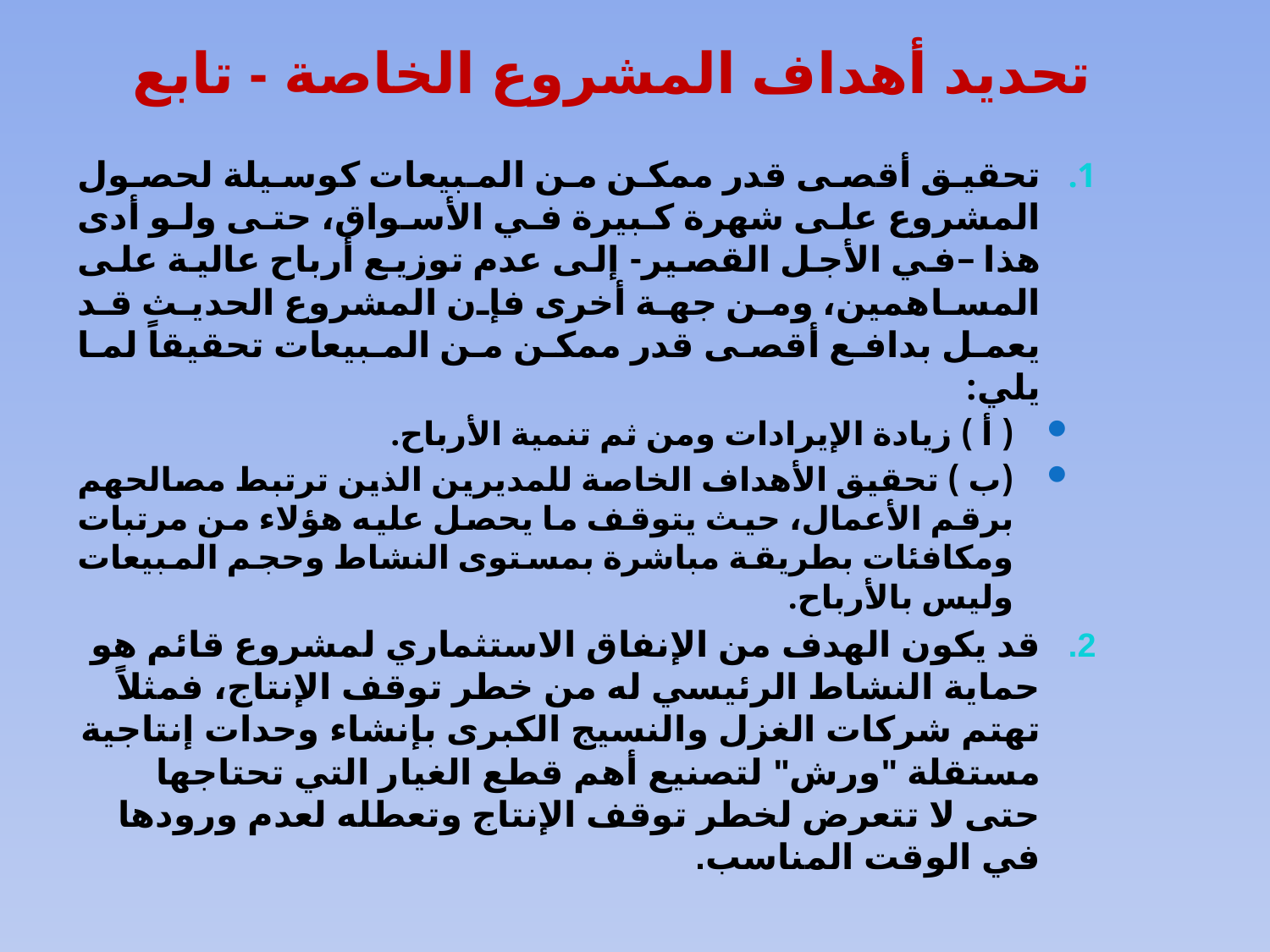

# تحديد أهداف المشروع الخاصة - تابع
تحقيق أقصى قدر ممكن من المبيعات كوسيلة لحصول المشروع على شهرة كبيرة في الأسواق، حتى ولو أدى هذا –في الأجل القصير- إلى عدم توزيع أرباح عالية على المساهمين، ومن جهة أخرى فإن المشروع الحديث قد يعمل بدافع أقصى قدر ممكن من المبيعات تحقيقاً لما يلي:
( أ ) زيادة الإيرادات ومن ثم تنمية الأرباح.
(ب ) تحقيق الأهداف الخاصة للمديرين الذين ترتبط مصالحهم برقم الأعمال، حيث يتوقف ما يحصل عليه هؤلاء من مرتبات ومكافئات بطريقة مباشرة بمستوى النشاط وحجم المبيعات وليس بالأرباح.
قد يكون الهدف من الإنفاق الاستثماري لمشروع قائم هو حماية النشاط الرئيسي له من خطر توقف الإنتاج، فمثلاً تهتم شركات الغزل والنسيج الكبرى بإنشاء وحدات إنتاجية مستقلة "ورش" لتصنيع أهم قطع الغيار التي تحتاجها حتى لا تتعرض لخطر توقف الإنتاج وتعطله لعدم ورودها في الوقت المناسب.
الدكتور عيسى قداده
12